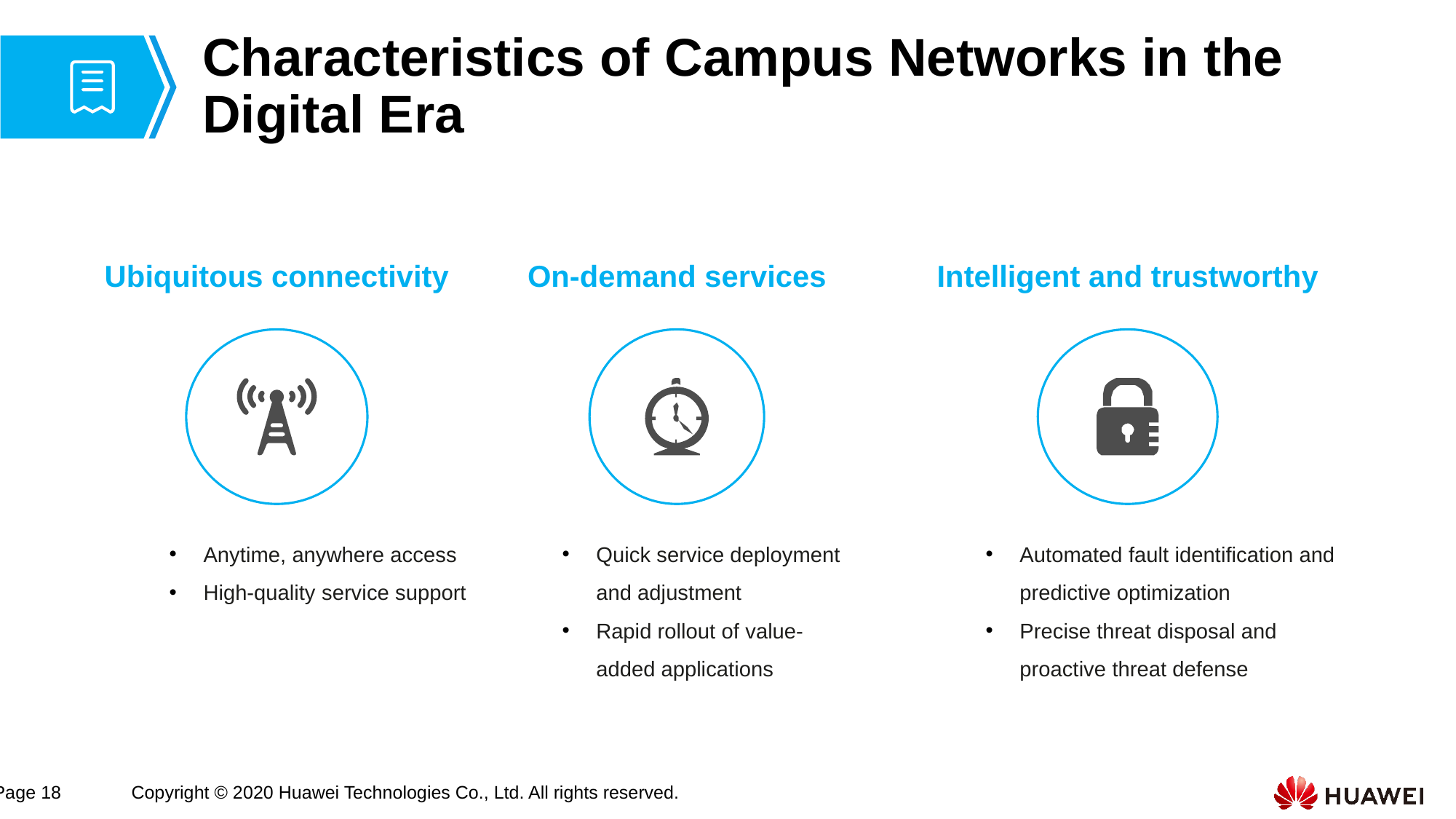

# Characteristics of Campus Networks in the Digital Era
Ubiquitous connectivity

On-demand services

Intelligent and trustworthy

Anytime, anywhere access
High-quality service support
Automated fault identification and predictive optimization
Precise threat disposal and proactive threat defense
Quick service deployment and adjustment
Rapid rollout of value-added applications